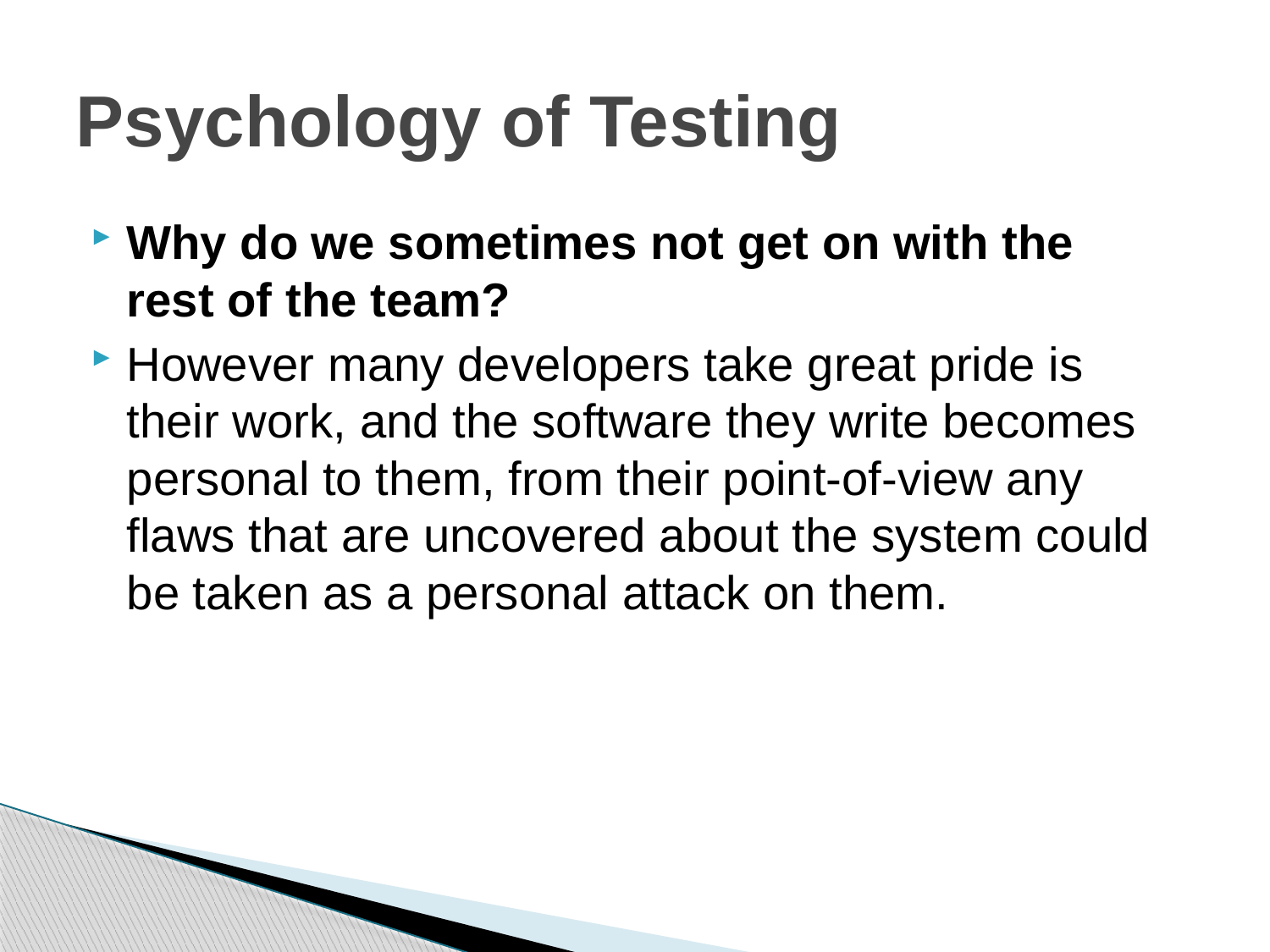

# Psychology of Testing
Why do we sometimes not get on with the rest of the team?
However many developers take great pride is their work, and the software they write becomes personal to them, from their point-of-view any flaws that are uncovered about the system could be taken as a personal attack on them.